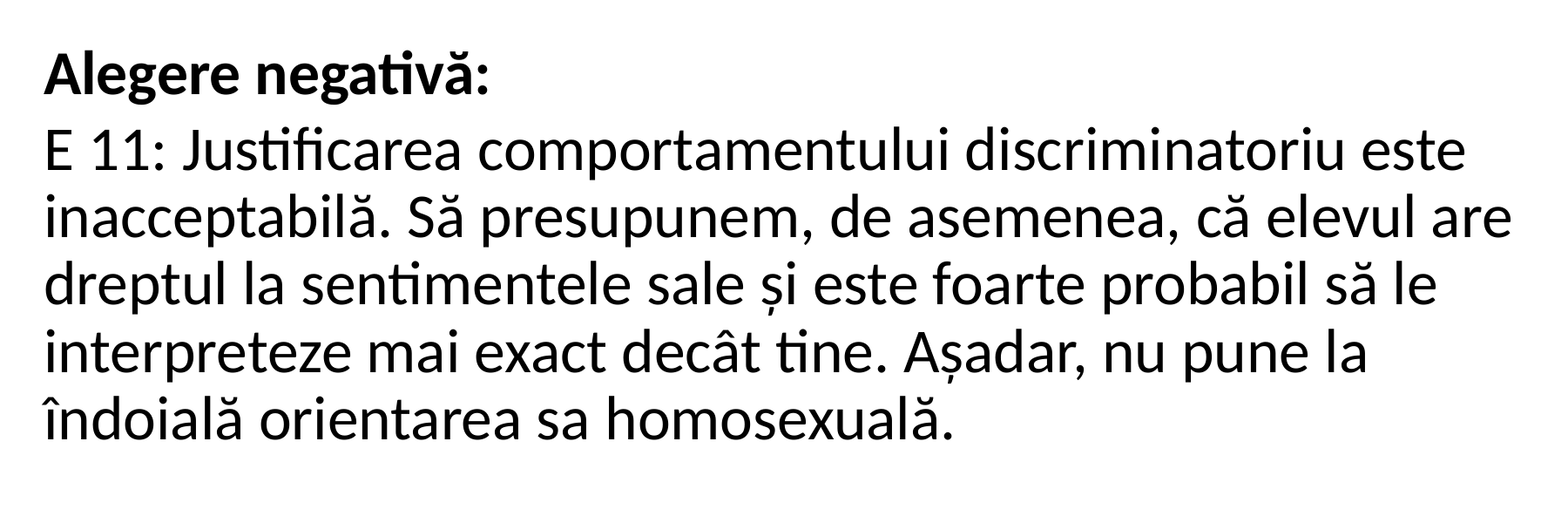

Alegere negativă:
E 11: Justificarea comportamentului discriminatoriu este inacceptabilă. Să presupunem, de asemenea, că elevul are dreptul la sentimentele sale și este foarte probabil să le interpreteze mai exact decât tine. Așadar, nu pune la îndoială orientarea sa homosexuală.